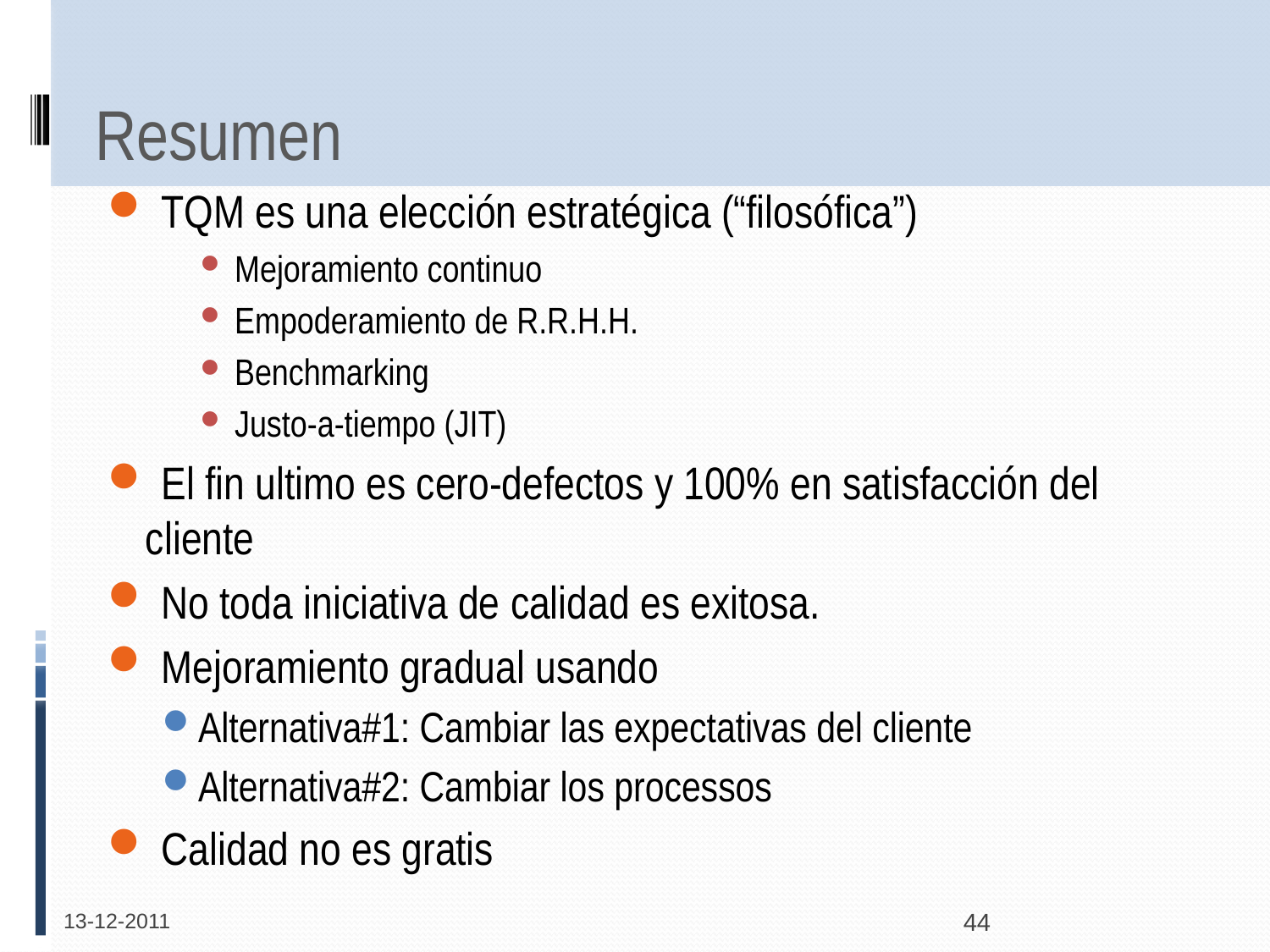

# Resumen
 TQM es una elección estratégica (“filosófica”)
Mejoramiento continuo
Empoderamiento de R.R.H.H.
Benchmarking
Justo-a-tiempo (JIT)
 El fin ultimo es cero-defectos y 100% en satisfacción del cliente
 No toda iniciativa de calidad es exitosa.
 Mejoramiento gradual usando
Alternativa#1: Cambiar las expectativas del cliente
Alternativa#2: Cambiar los processos
 Calidad no es gratis

13-12-2011
44